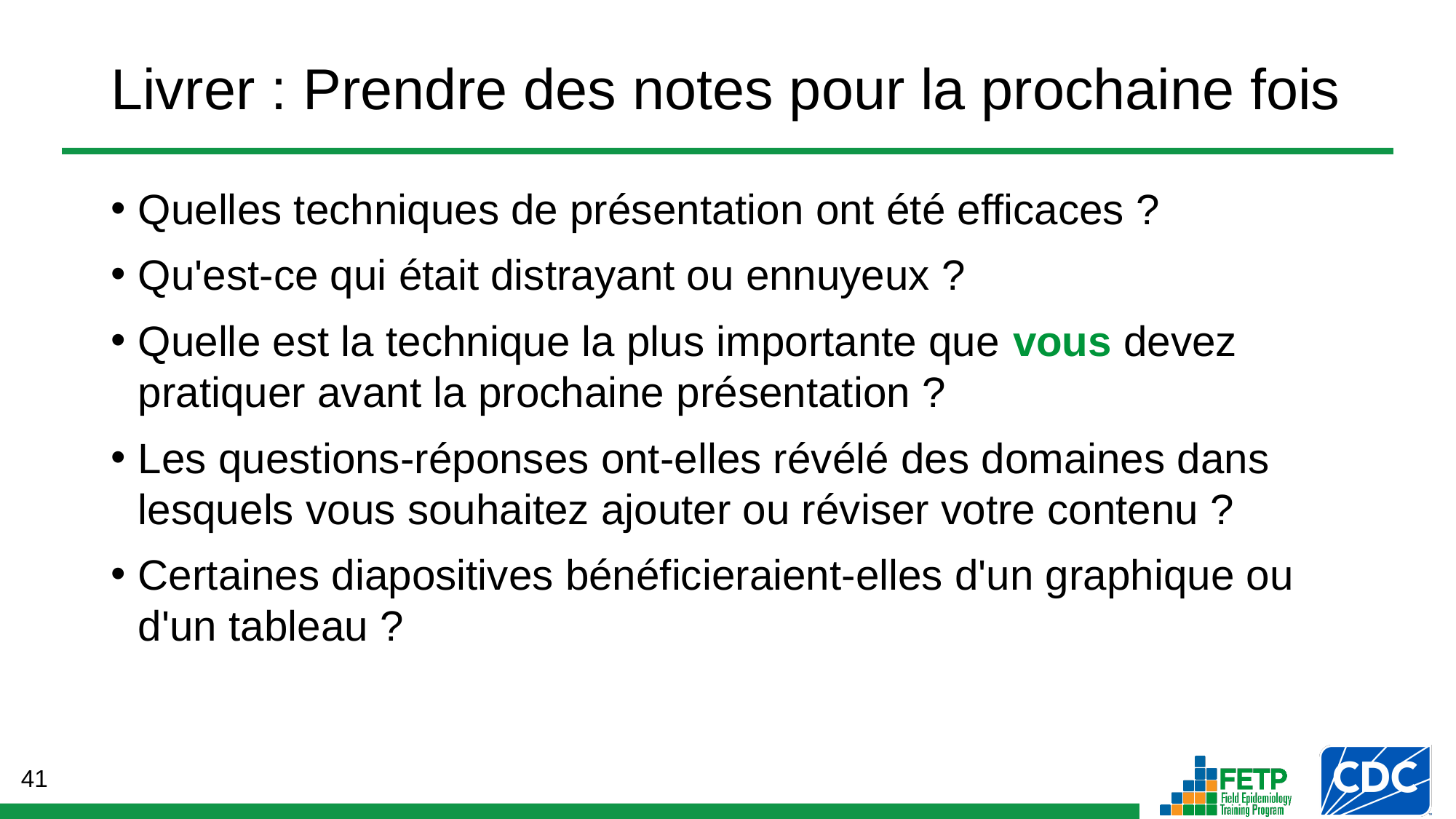

# Livrer : Prendre des notes pour la prochaine fois
Quelles techniques de présentation ont été efficaces ?
Qu'est-ce qui était distrayant ou ennuyeux ?
Quelle est la technique la plus importante que vous devez pratiquer avant la prochaine présentation ?
Les questions-réponses ont-elles révélé des domaines dans lesquels vous souhaitez ajouter ou réviser votre contenu ?
Certaines diapositives bénéficieraient-elles d'un graphique ou d'un tableau ?